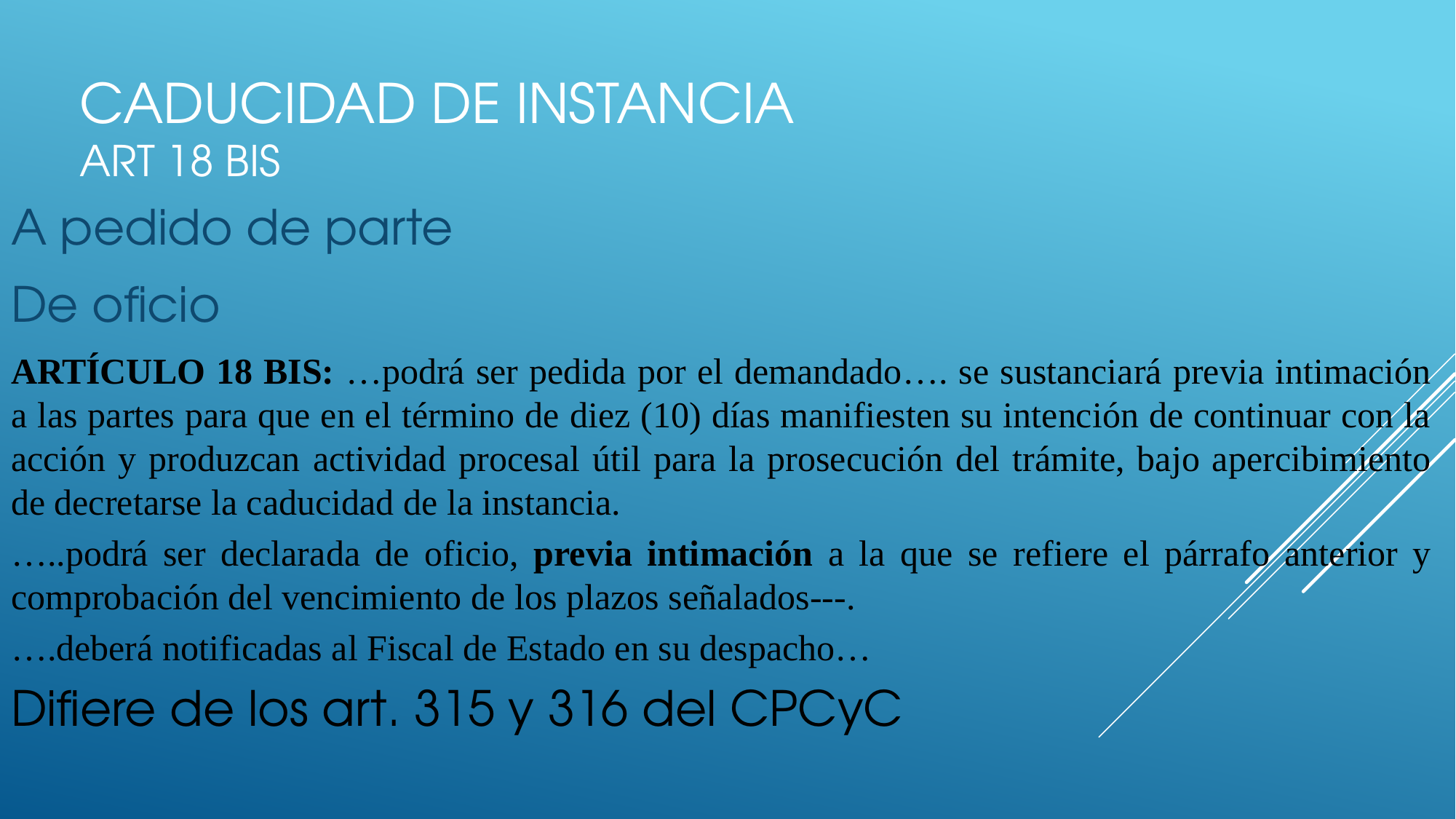

# Caducidad de instancia art 18 bis
A pedido de parte
De oficio
ARTÍCULO 18 BIS: …podrá ser pedida por el demandado…. se sustanciará previa intimación a las partes para que en el término de diez (10) días manifiesten su intención de continuar con la acción y produzcan actividad procesal útil para la prosecución del trámite, bajo apercibimiento de decretarse la caducidad de la instancia.
…..podrá ser declarada de oficio, previa intimación a la que se refiere el párrafo anterior y comprobación del vencimiento de los plazos señalados---.
….deberá notificadas al Fiscal de Estado en su despacho…
Difiere de los art. 315 y 316 del CPCyC